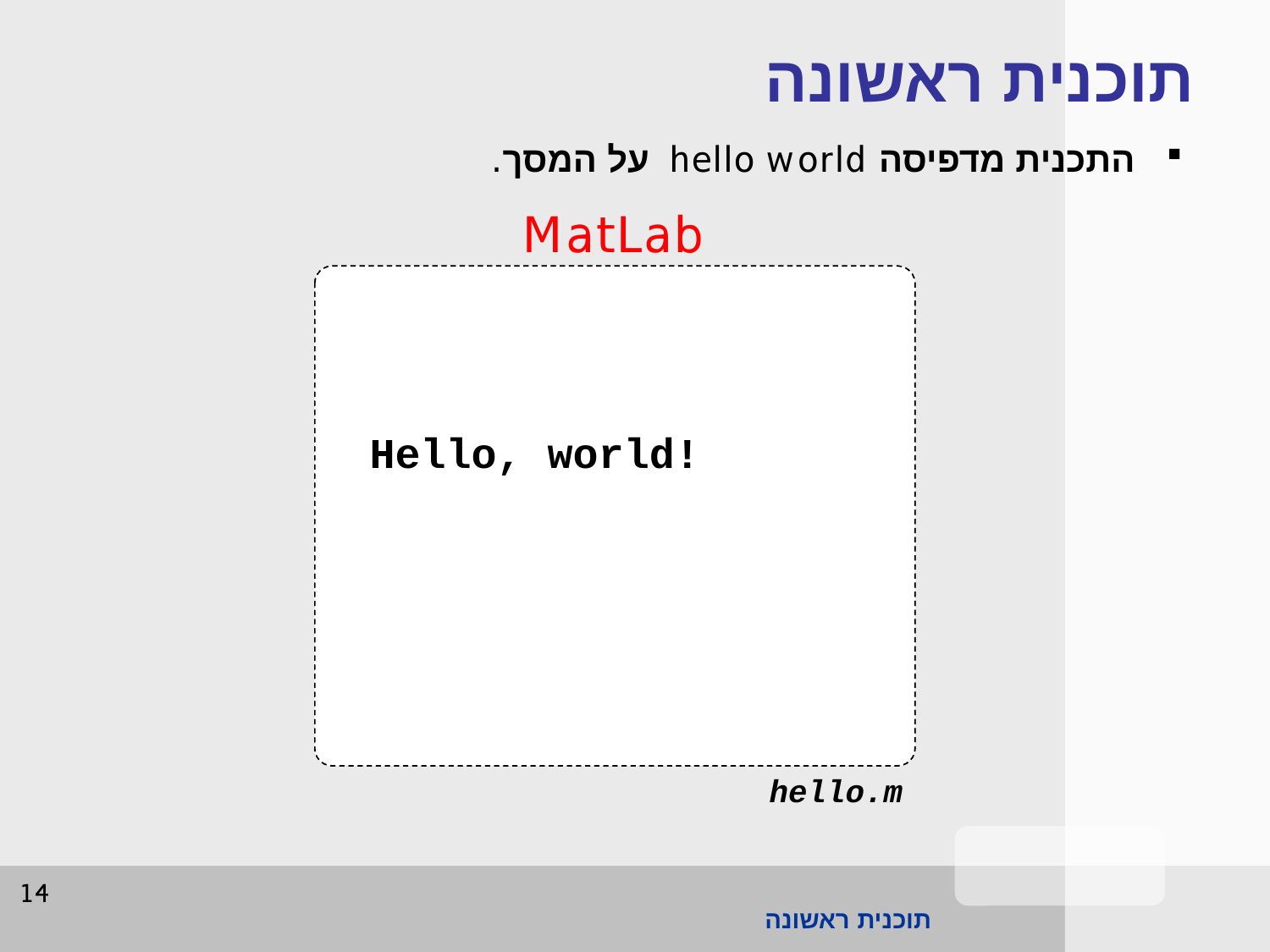

תוכנית ראשונה
התכנית מדפיסה hello world  על המסך.
MatLab

function hello()

   disp(‘hello world’);

end

function hello()

   disp( ‘hello world’);

end
Hello, world!
hello.m
14
תוכנית ראשונה